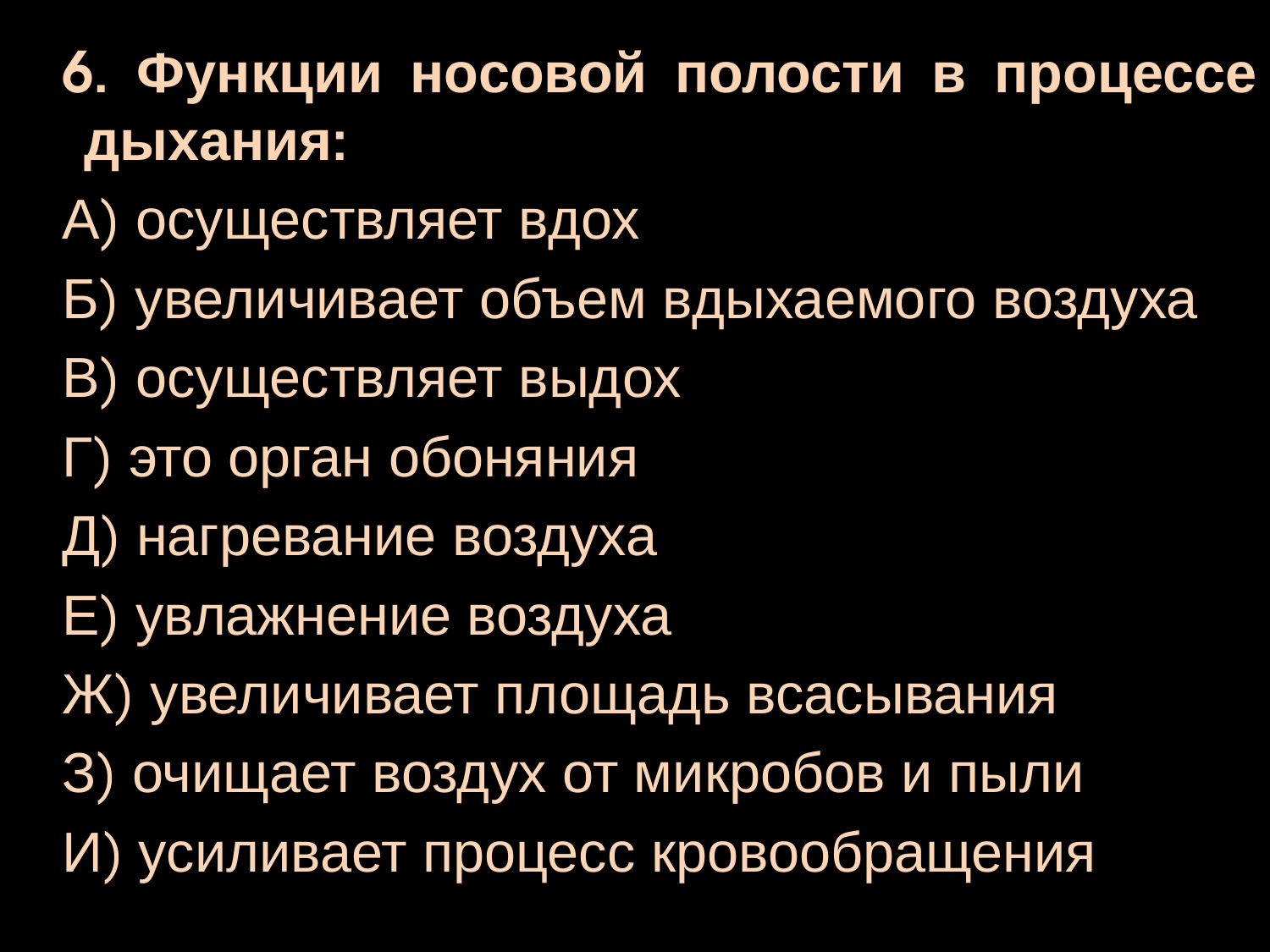

6. Функции носовой полости в процессе дыхания:
А) осуществляет вдох
Б) увеличивает объем вдыхаемого воздуха
В) осуществляет выдох
Г) это орган обоняния
Д) нагревание воздуха
Е) увлажнение воздуха
Ж) увеличивает площадь всасывания
З) очищает воздух от микробов и пыли
И) усиливает процесс кровообращения